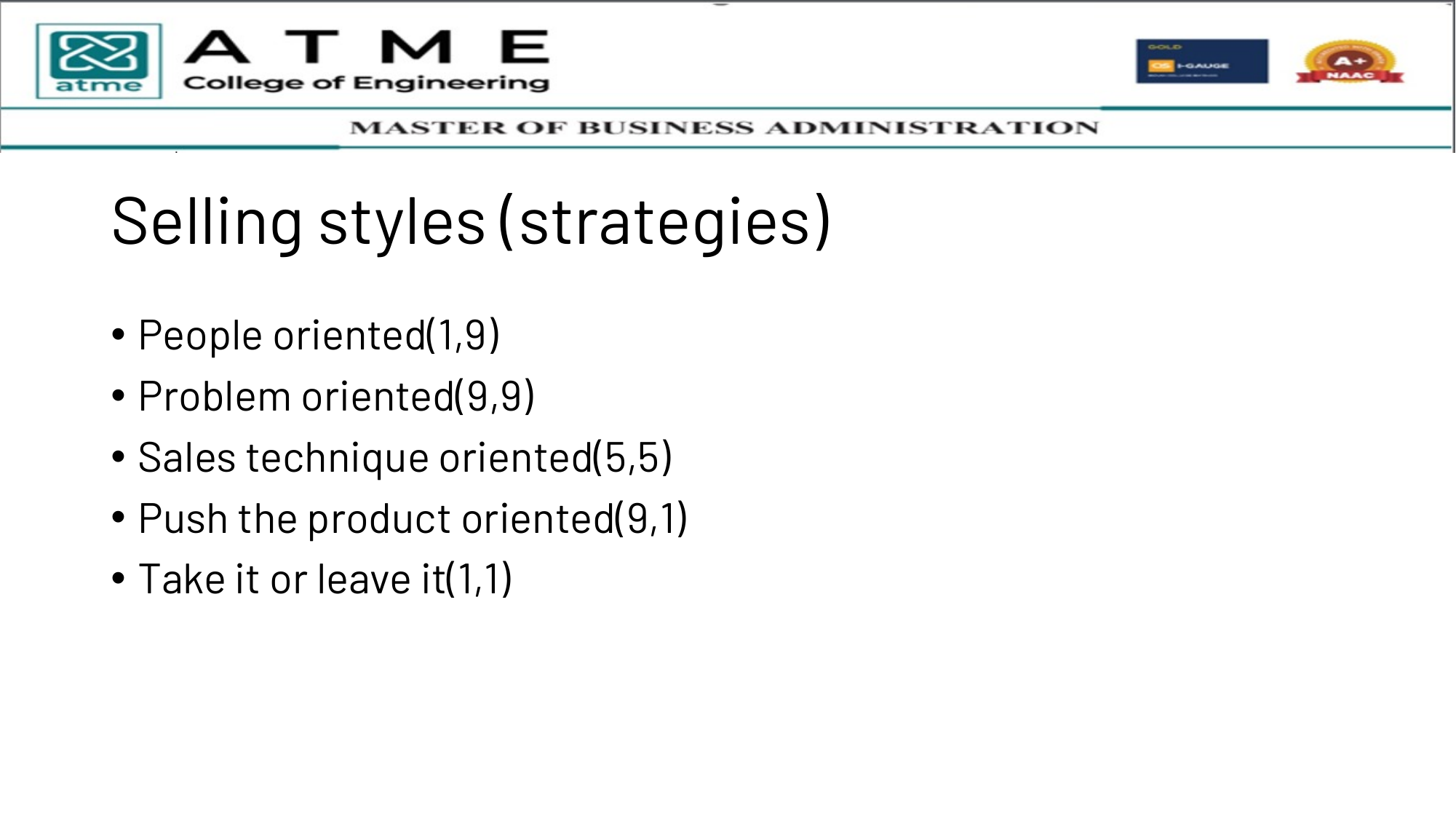

# Selling styles (strategies)
People oriented(1,9)
Problem oriented(9,9)
Sales technique oriented(5,5)
Push the product oriented(9,1)
Take it or leave it(1,1)